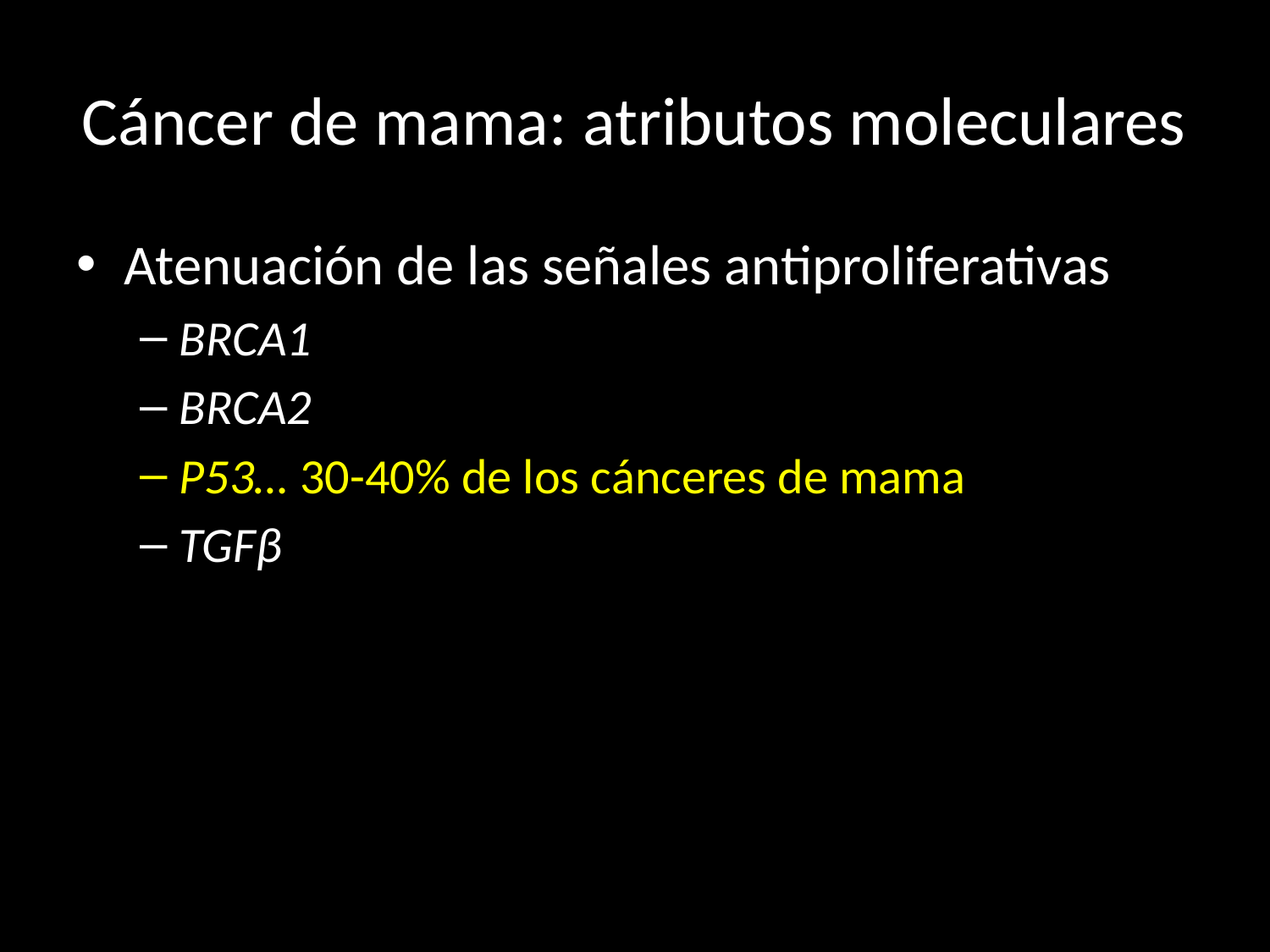

# Cáncer de mama: atributos moleculares
Atenuación de las señales antiproliferativas
BRCA1
BRCA2
P53… 30-40% de los cánceres de mama
TGFβ